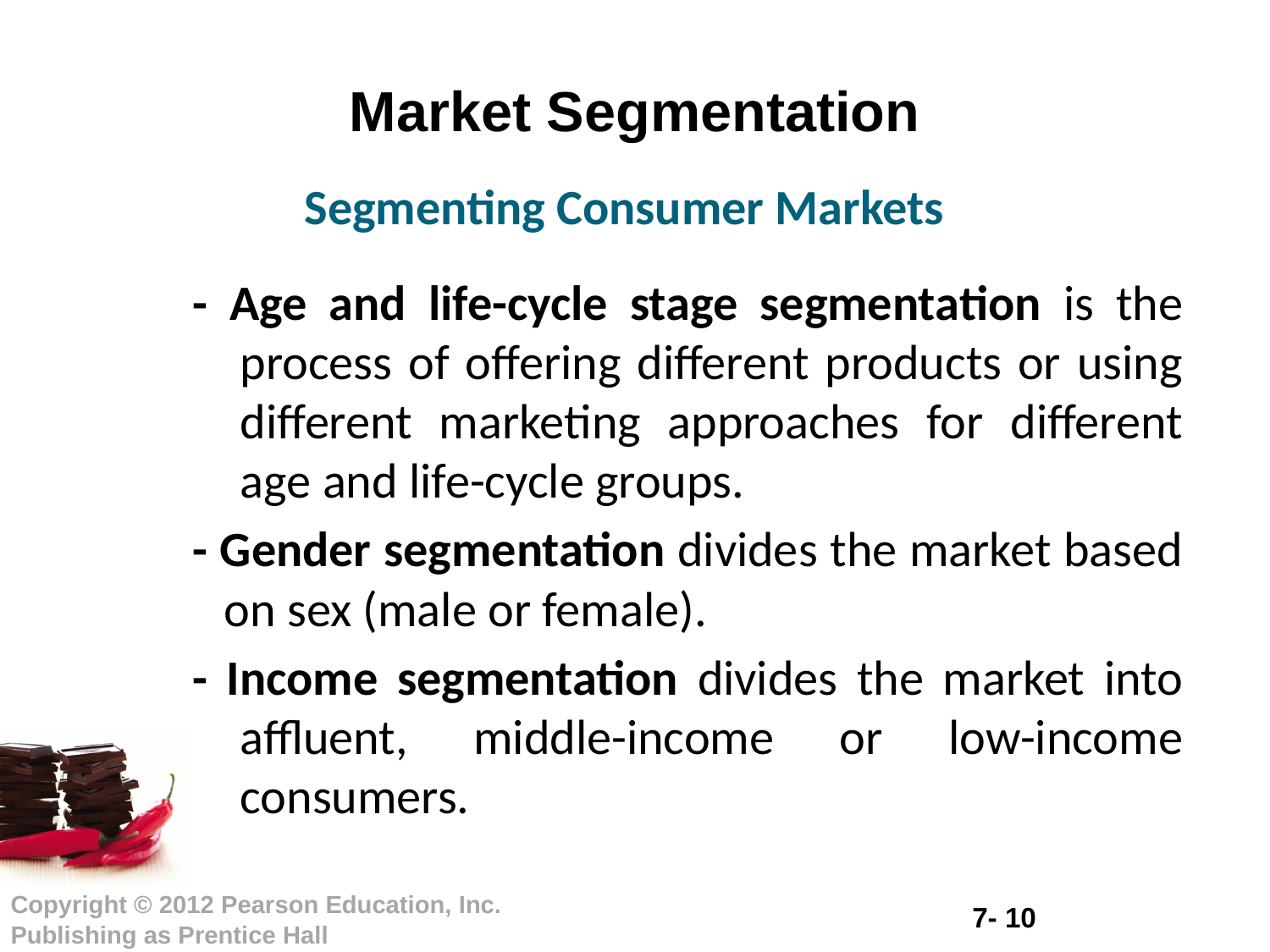

# Market Segmentation
Segmenting Consumer Markets

- Age and life-cycle stage segmentation is the process of offering different products or using different marketing approaches for different age and life-cycle groups.
- Gender segmentation divides the market based on sex (male or female).
- Income segmentation divides the market into affluent, middle-income or low-income consumers.